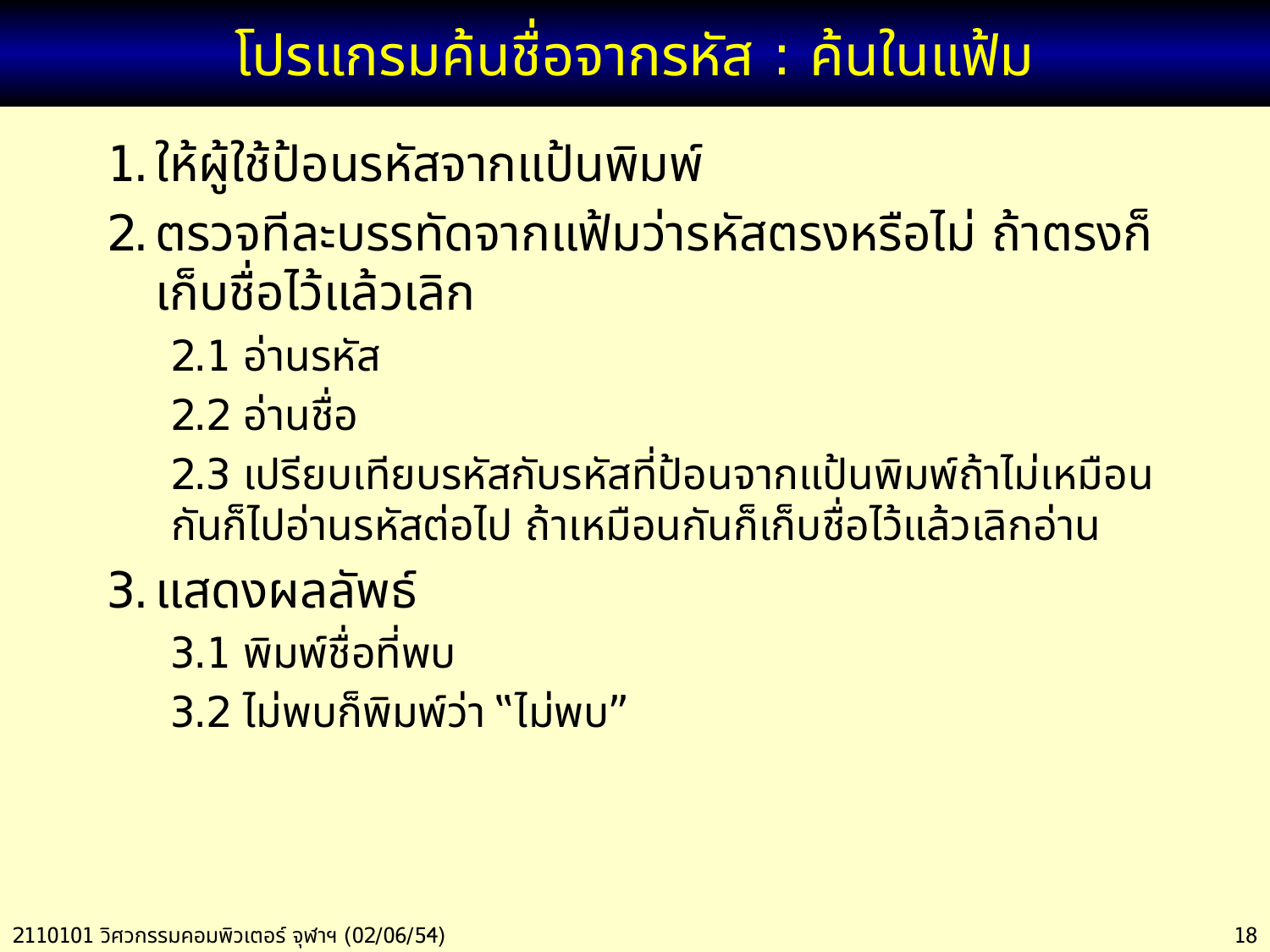

# โปรแกรมค้นชื่อจากรหัส : ค้นในแฟ้ม
ให้ผู้ใช้ป้อนรหัสจากแป้นพิมพ์
ตรวจทีละบรรทัดจากแฟ้มว่ารหัสตรงหรือไม่ ถ้าตรงก็เก็บชื่อไว้แล้วเลิก
2.1 อ่านรหัส
2.2 อ่านชื่อ
2.3 เปรียบเทียบรหัสกับรหัสที่ป้อนจากแป้นพิมพ์ถ้าไม่เหมือนกันก็ไปอ่านรหัสต่อไป ถ้าเหมือนกันก็เก็บชื่อไว้แล้วเลิกอ่าน
แสดงผลลัพธ์
3.1 พิมพ์ชื่อที่พบ
3.2 ไม่พบก็พิมพ์ว่า “ไม่พบ”